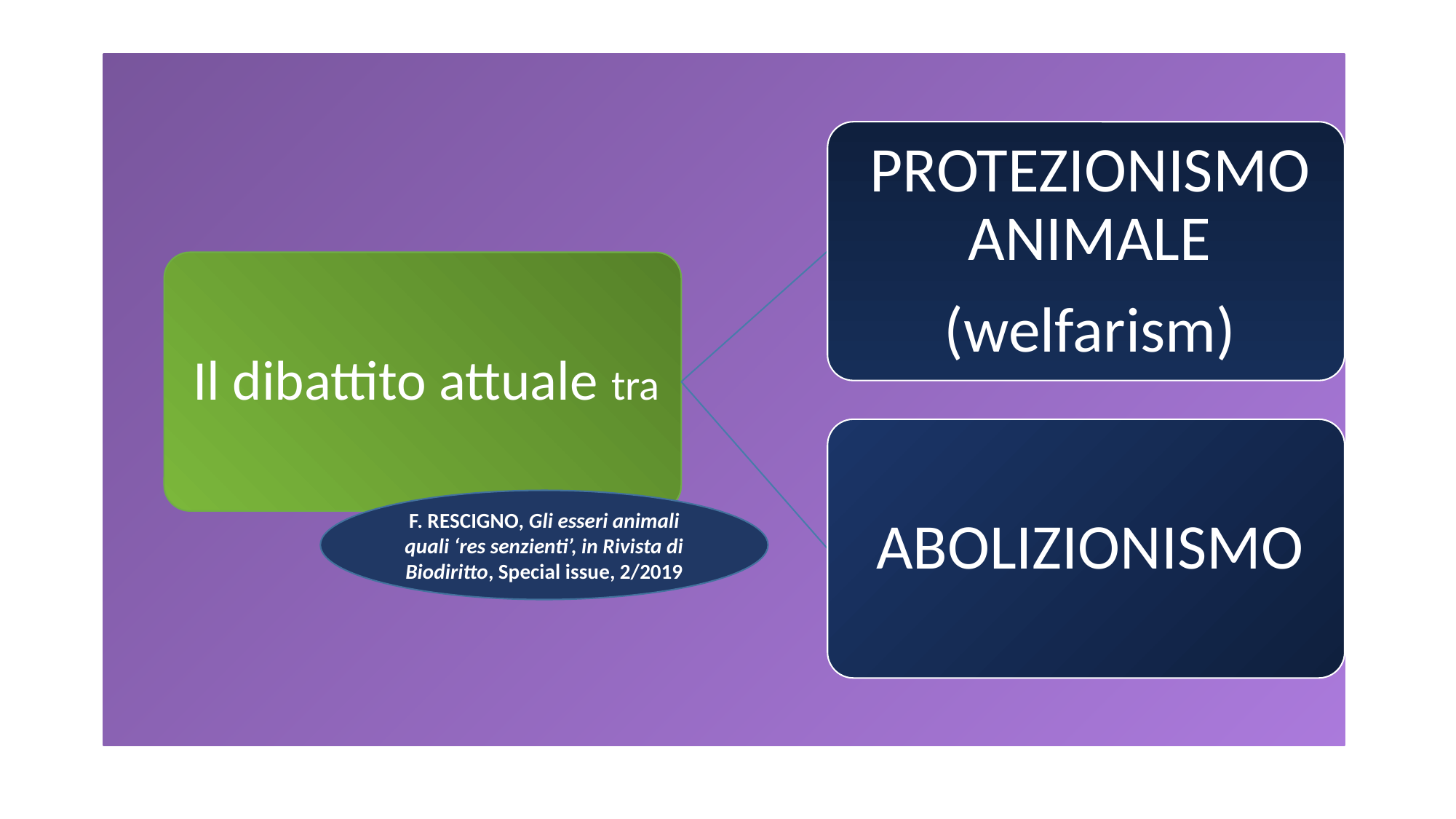

Il dibattito attuale tra

PROTEZIONISMO ANIMALE
(welfarism)

ABOLIZIONISMO
F. Rescigno, Gli esseri animali quali ‘res senzienti’, in Rivista di Biodiritto, Special issue, 2/2019